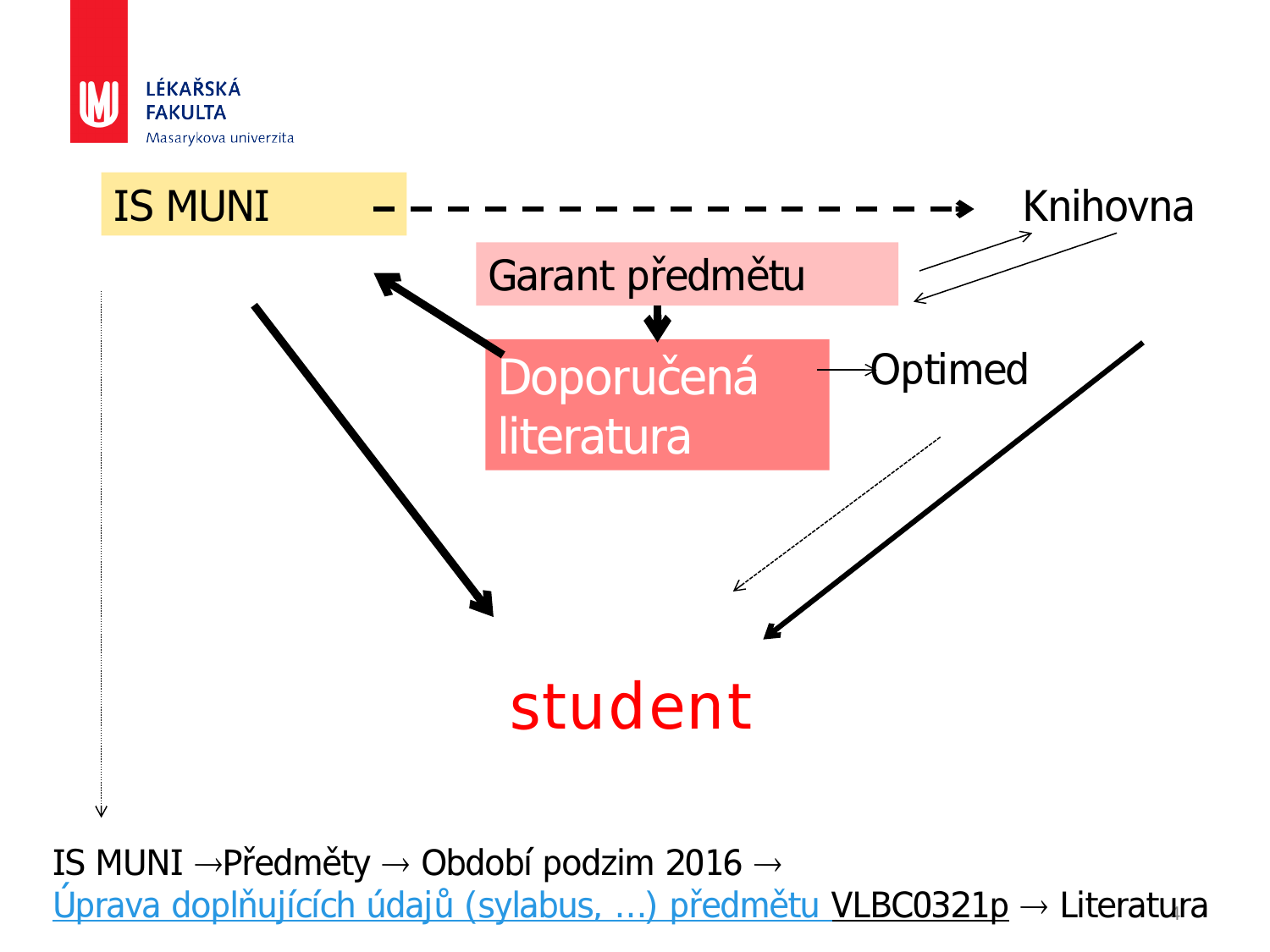

Knihovna
IS MUNI
Garant předmětu
Optimed
Doporučená literatura
student
IS MUNI →Předměty → Období podzim 2016 → Úprava doplňujících údajů (sylabus, ...) předmětu VLBC0321p → Literatura
4